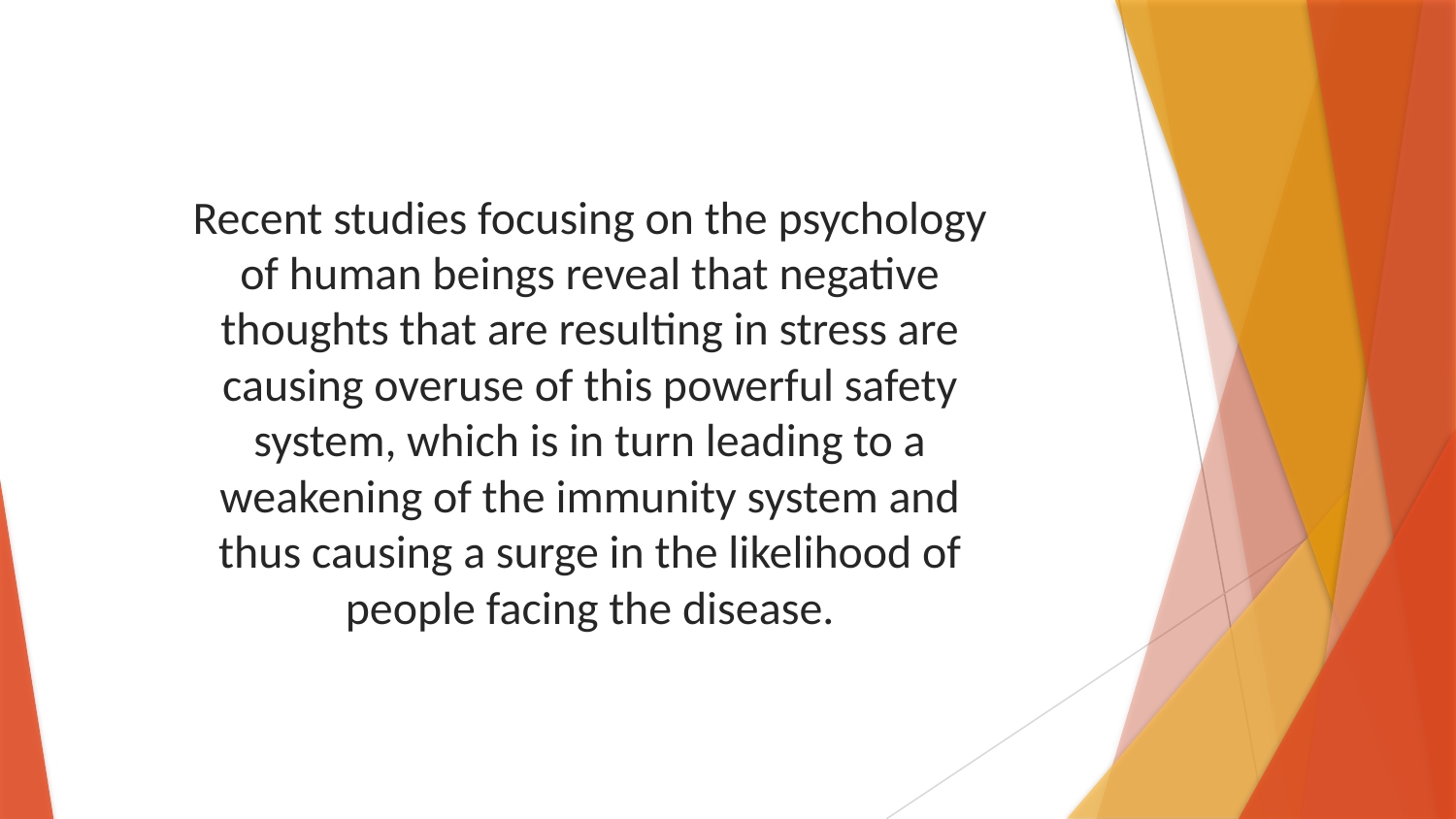

Recent studies focusing on the psychology of human beings reveal that negative thoughts that are resulting in stress are causing overuse of this powerful safety system, which is in turn leading to a weakening of the immunity system and thus causing a surge in the likelihood of people facing the disease.